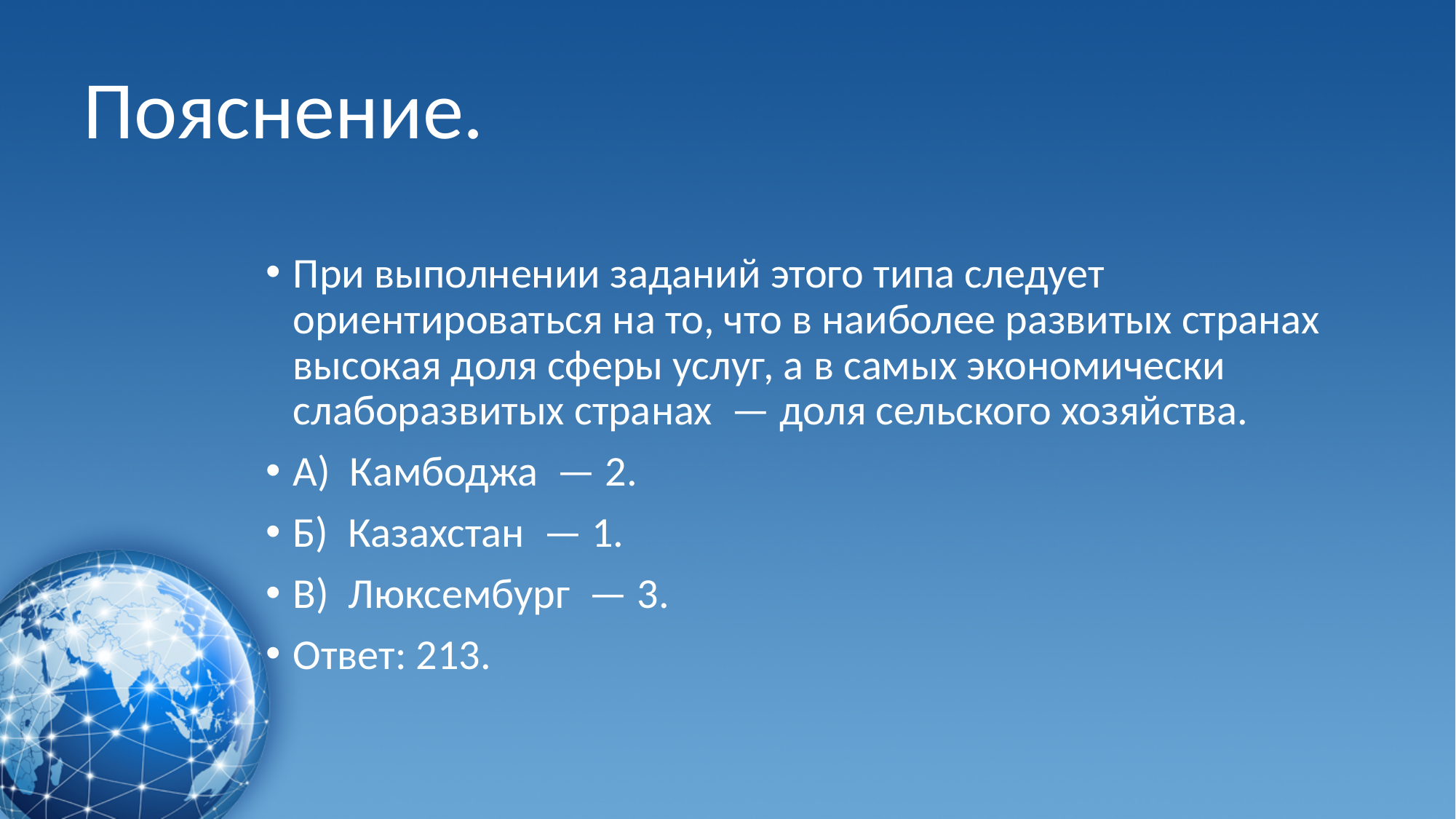

# Пояснение.
При выполнении заданий этого типа следует ориентироваться на то, что в наиболее развитых странах высокая доля сферы услуг, а в самых экономически слаборазвитых странах  — доля сельского хозяйства.
А)  Камбоджа  — 2.
Б)  Казахстан  — 1.
В)  Люксембург  — 3.
Ответ: 213.